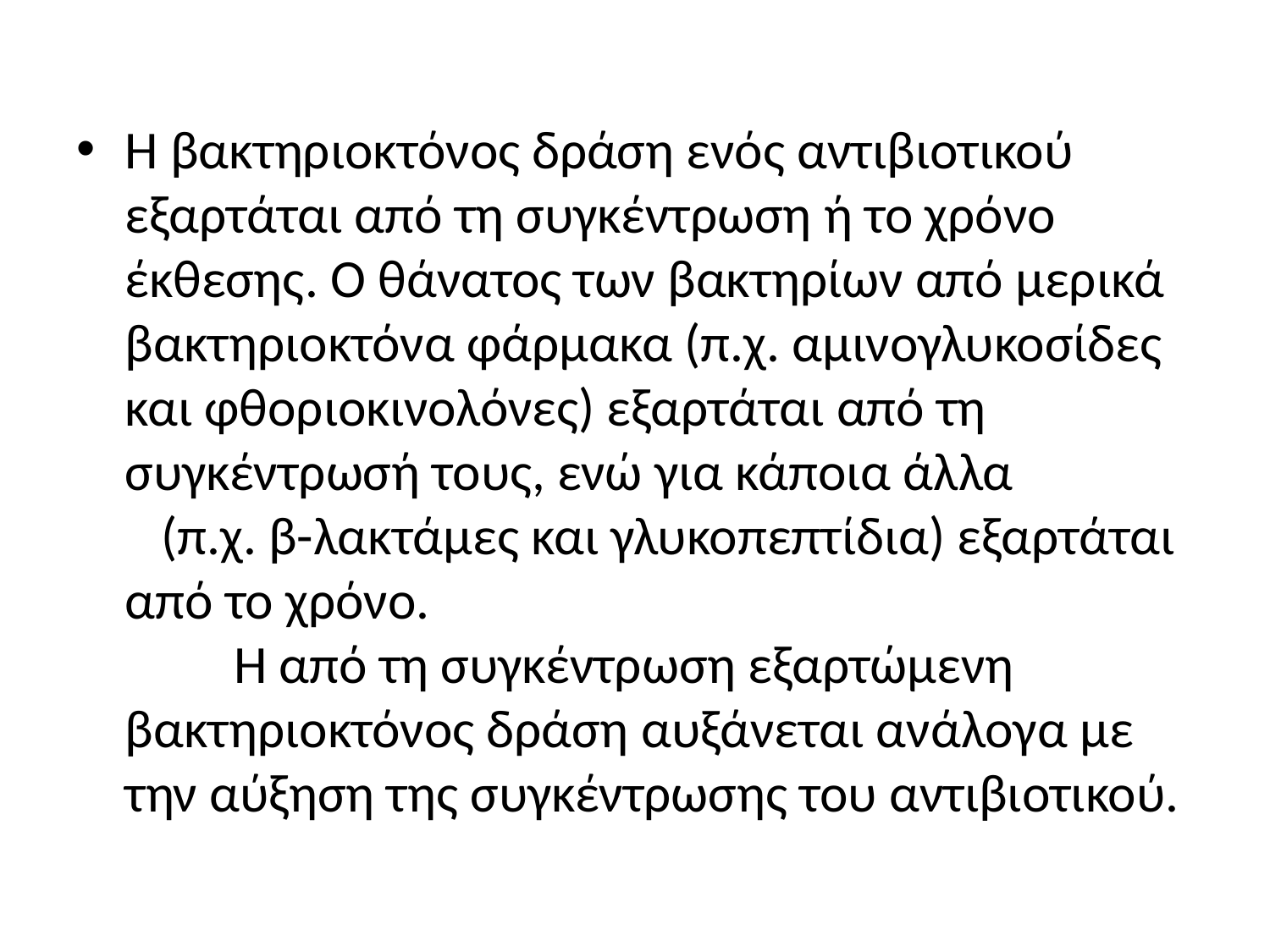

Η βακτηριοκτόνος δράση ενός αντιβιοτικού εξαρτάται από τη συγκέντρωση ή το χρόνο έκθεσης. Ο θάνατος των βακτηρίων από μερικά βακτηριοκτόνα φάρμακα (π.χ. αμινογλυκοσίδες και φθοριοκινολόνες) εξαρτάται από τη συγκέντρωσή τους, ενώ για κάποια άλλα                  (π.χ. β-λακτάμες και γλυκοπεπτίδια) εξαρτάται από το χρόνο.                                                                         Η από τη συγκέντρωση εξαρτώμενη βακτηριοκτόνος δράση αυξάνεται ανάλογα με την αύξηση της συγκέντρωσης του αντιβιοτικού.